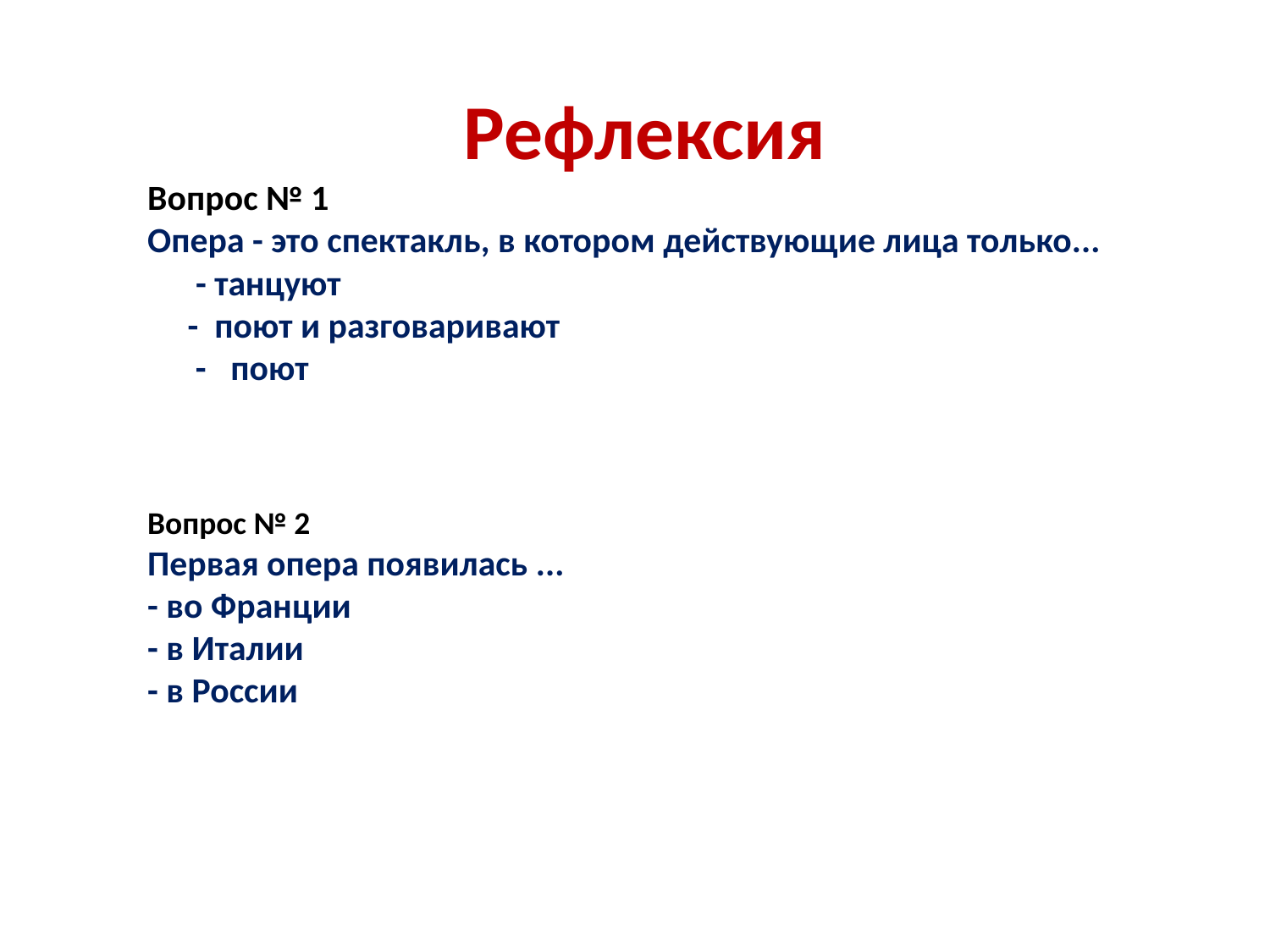

Рефлексия
Вопрос № 1
Опера - это спектакль, в котором действующие лица только...
      - танцуют
     -  поют и разговаривают
      -   поют
Вопрос № 2
Первая опера появилась ...
- во Франции
- в Италии
- в России